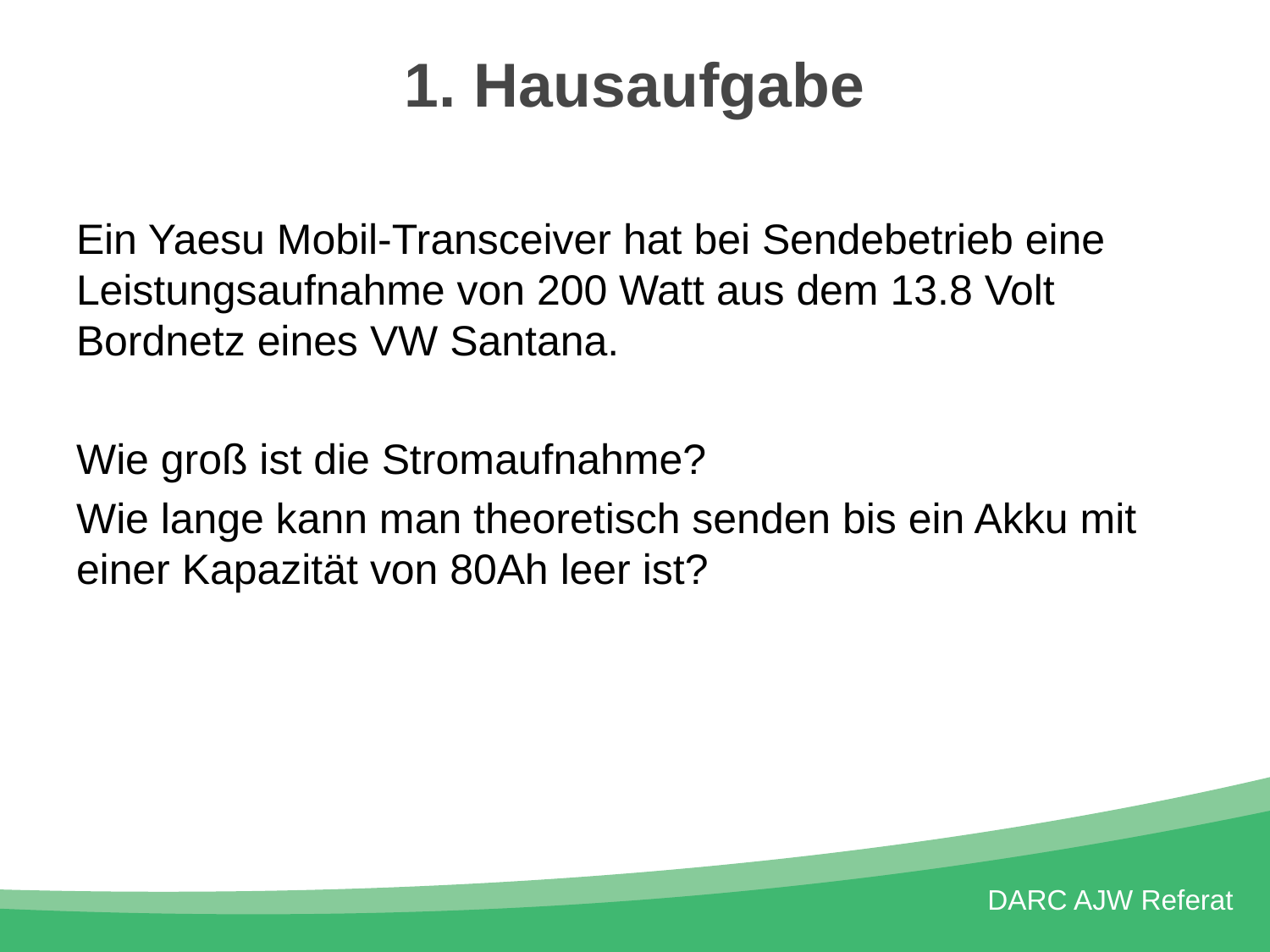

# 1. Hausaufgabe

Ein Yaesu Mobil-Transceiver hat bei Sendebetrieb eine Leistungsaufnahme von 200 Watt aus dem 13.8 Volt Bordnetz eines VW Santana.

Wie groß ist die Stromaufnahme?
Wie lange kann man theoretisch senden bis ein Akku mit einer Kapazität von 80Ah leer ist?